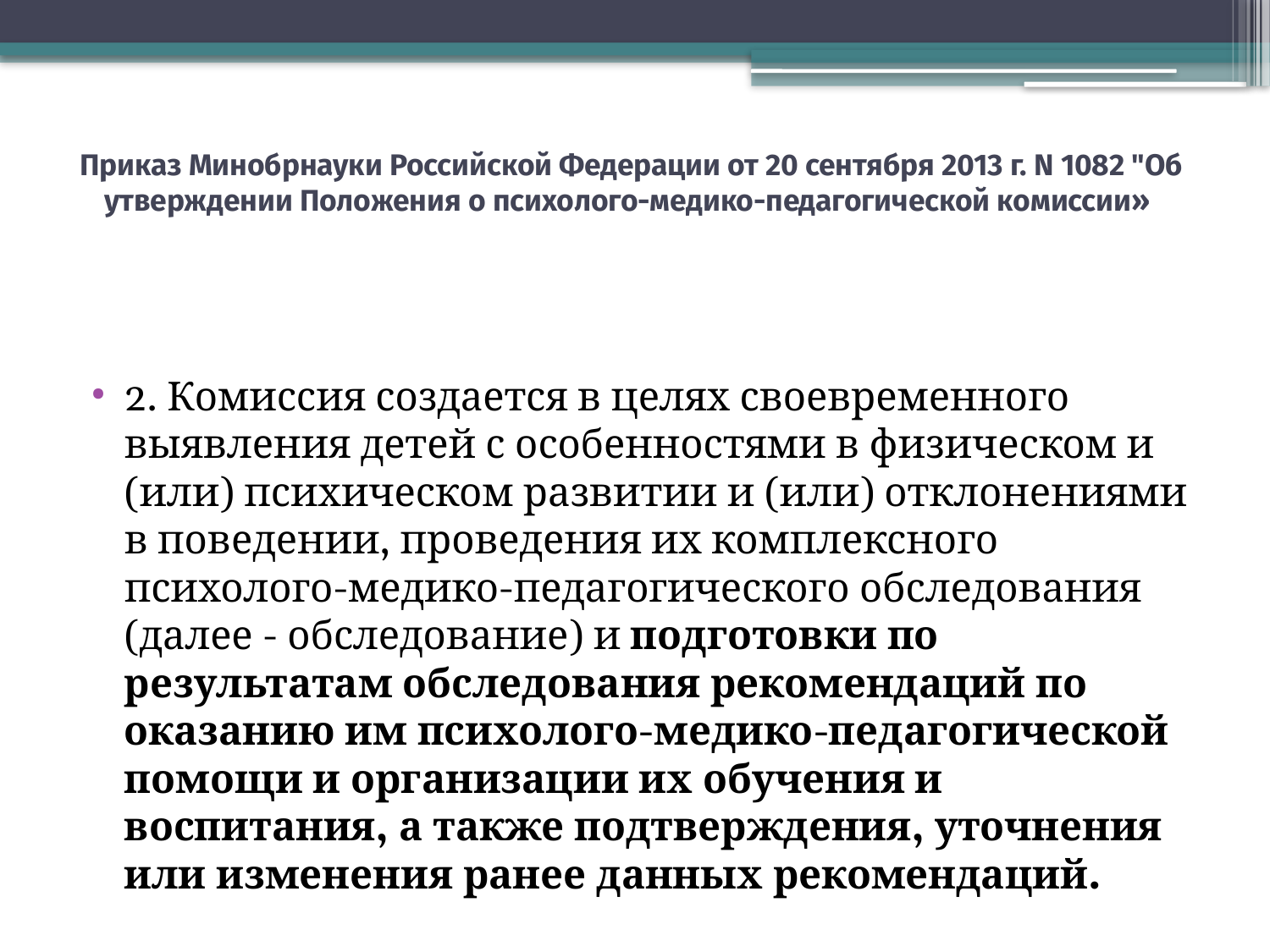

# Приказ Минобрнауки Российской Федерации от 20 сентября 2013 г. N 1082 "Об утверждении Положения о психолого-медико-педагогической комиссии»

2. Комиссия создается в целях своевременного выявления детей с особенностями в физическом и (или) психическом развитии и (или) отклонениями в поведении, проведения их комплексного психолого-медико-педагогического обследования (далее - обследование) и подготовки по результатам обследования рекомендаций по оказанию им психолого-медико-педагогической помощи и организации их обучения и воспитания, а также подтверждения, уточнения или изменения ранее данных рекомендаций.